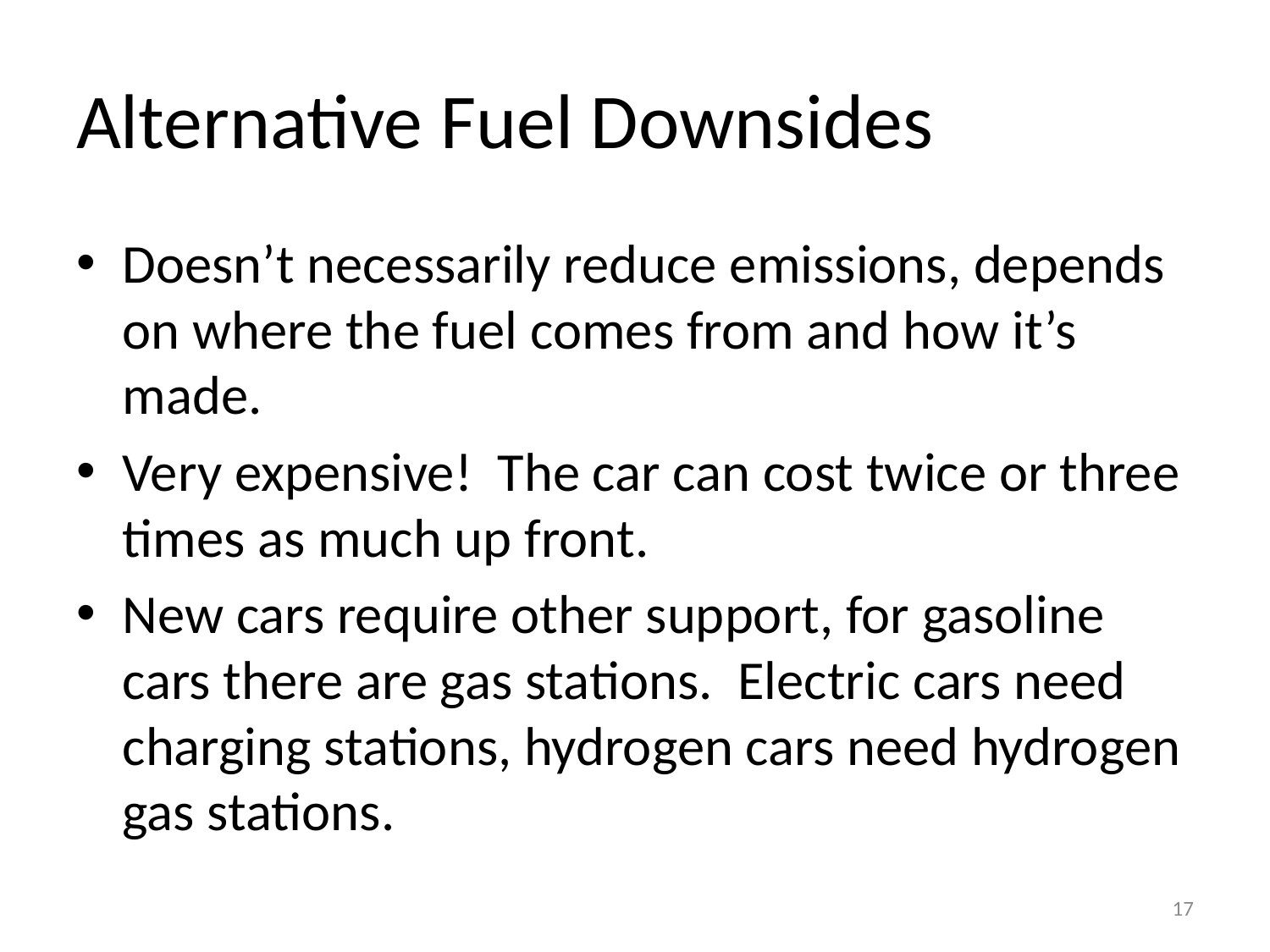

# Alternative Fuel Downsides
Doesn’t necessarily reduce emissions, depends on where the fuel comes from and how it’s made.
Very expensive!  The car can cost twice or three times as much up front.
New cars require other support, for gasoline cars there are gas stations.  Electric cars need charging stations, hydrogen cars need hydrogen gas stations.
17